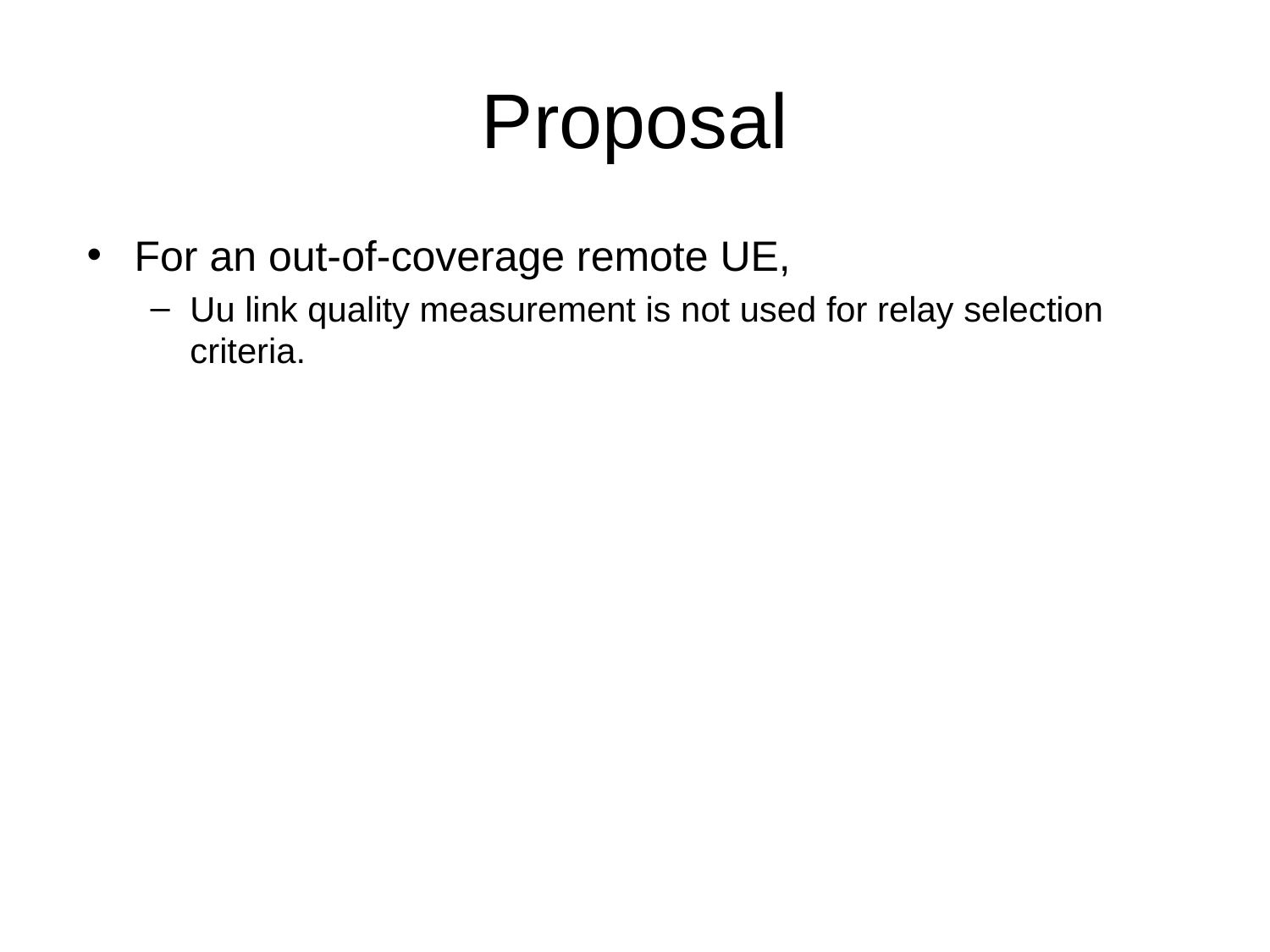

# Proposal
For an out-of-coverage remote UE,
Uu link quality measurement is not used for relay selection criteria.